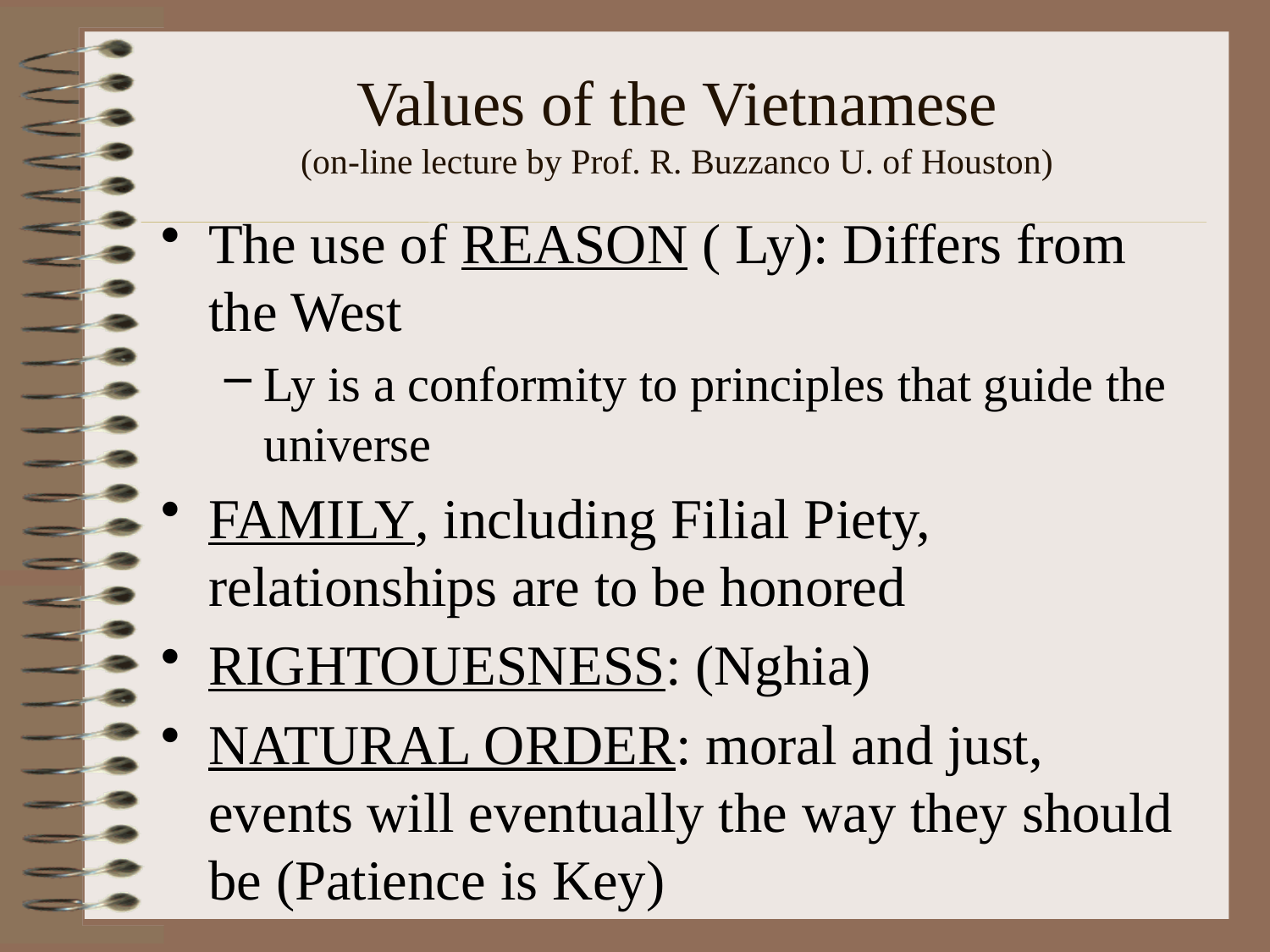

# Values of the Vietnamese (on-line lecture by Prof. R. Buzzanco U. of Houston)
The use of REASON ( Ly): Differs from the West
Ly is a conformity to principles that guide the universe
FAMILY, including Filial Piety, relationships are to be honored
RIGHTOUESNESS: (Nghia)
NATURAL ORDER: moral and just, events will eventually the way they should be (Patience is Key)